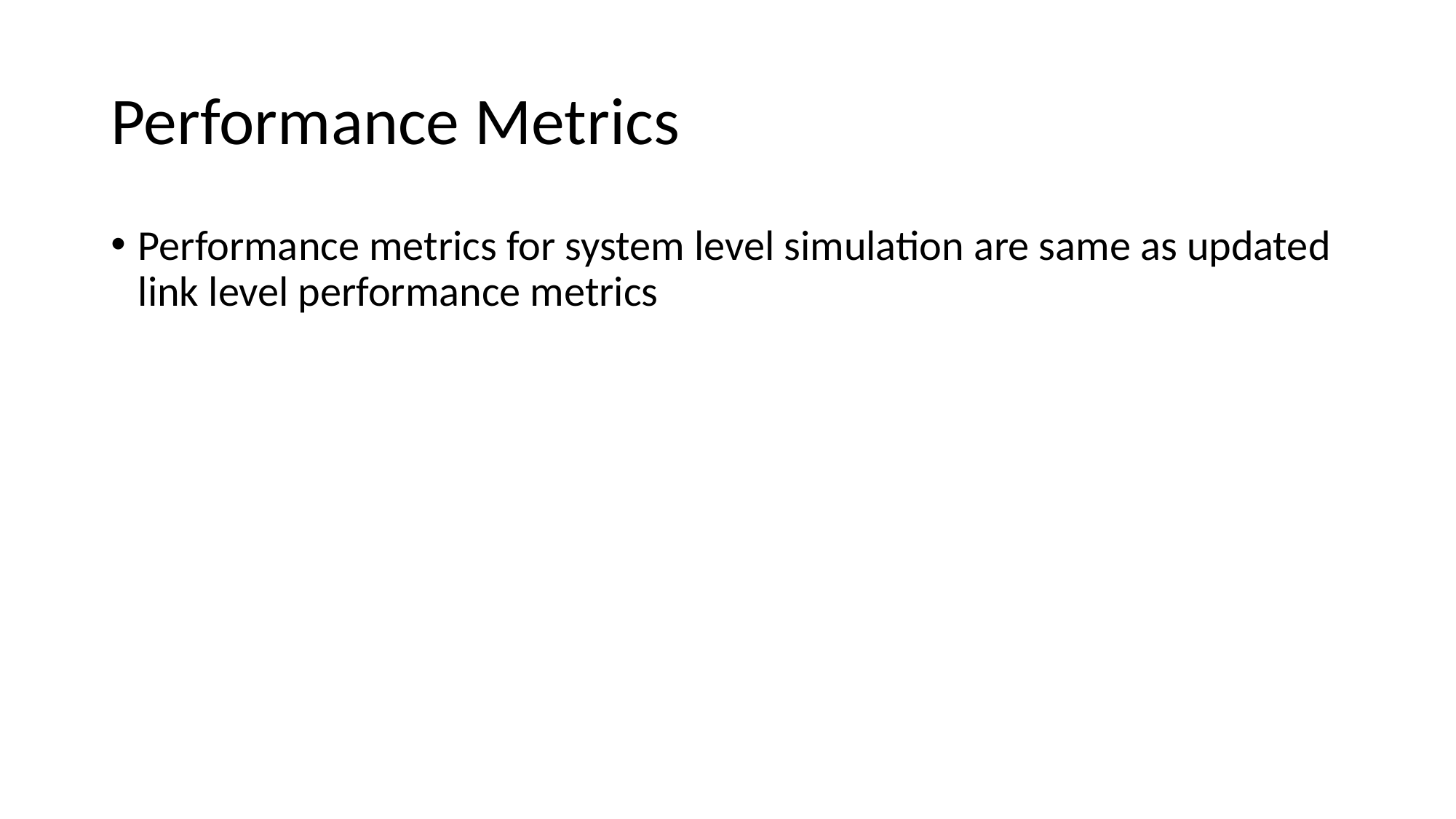

# Performance Metrics
Performance metrics for system level simulation are same as updated link level performance metrics